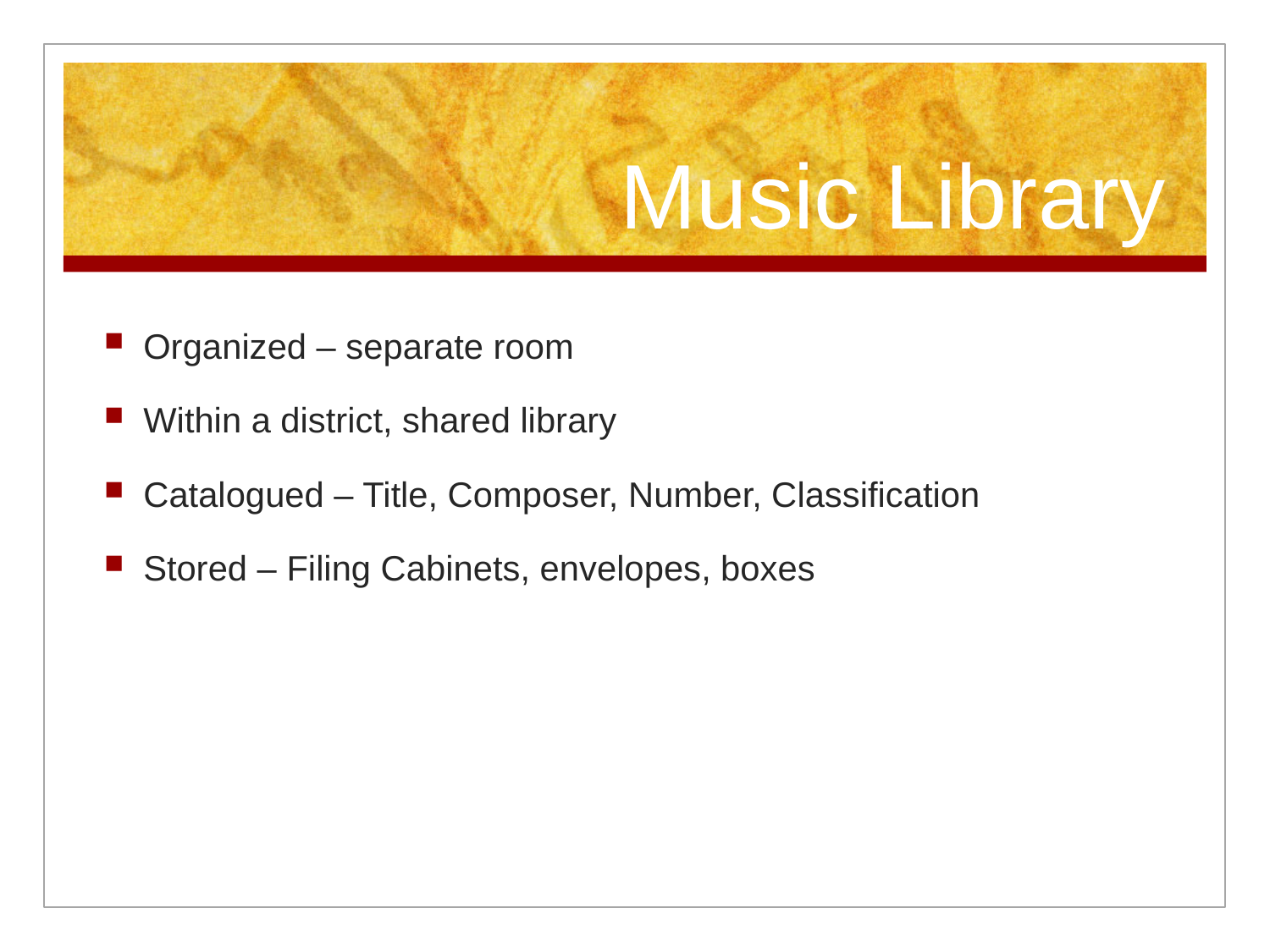

# Music Library
Organized – separate room
Within a district, shared library
Catalogued – Title, Composer, Number, Classification
Stored – Filing Cabinets, envelopes, boxes